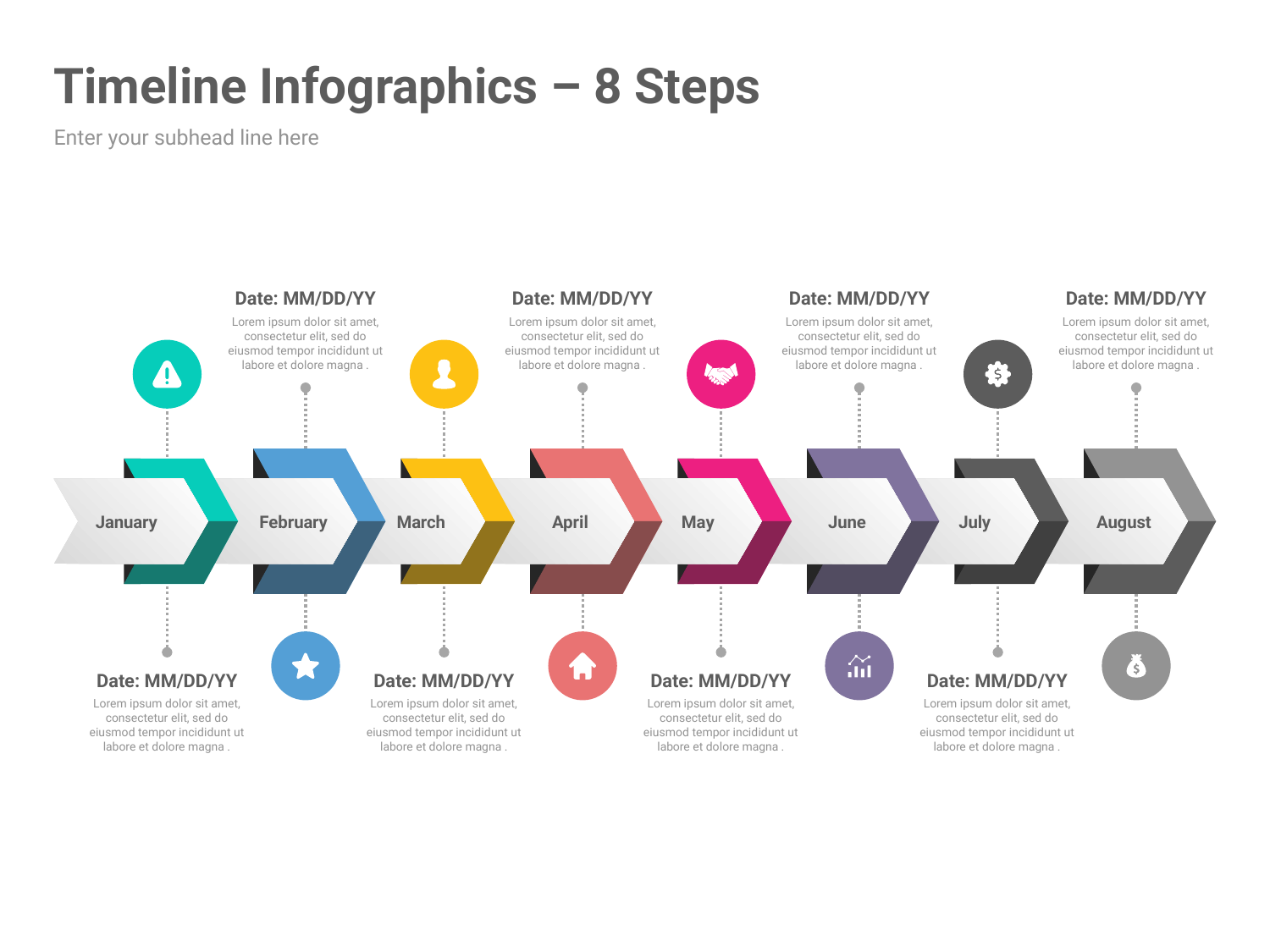

# Timeline Infographics – 8 Steps
Enter your subhead line here
Date: MM/DD/YY
Lorem ipsum dolor sit amet, consectetur elit, sed do eiusmod tempor incididunt ut labore et dolore magna .
Date: MM/DD/YY
Lorem ipsum dolor sit amet, consectetur elit, sed do eiusmod tempor incididunt ut labore et dolore magna .
Date: MM/DD/YY
Lorem ipsum dolor sit amet, consectetur elit, sed do eiusmod tempor incididunt ut labore et dolore magna .
Date: MM/DD/YY
Lorem ipsum dolor sit amet, consectetur elit, sed do eiusmod tempor incididunt ut labore et dolore magna .

January
February
March
April
May
June
July
August

Date: MM/DD/YY
Lorem ipsum dolor sit amet, consectetur elit, sed do eiusmod tempor incididunt ut labore et dolore magna .
Date: MM/DD/YY
Lorem ipsum dolor sit amet, consectetur elit, sed do eiusmod tempor incididunt ut labore et dolore magna .
Date: MM/DD/YY
Lorem ipsum dolor sit amet, consectetur elit, sed do eiusmod tempor incididunt ut labore et dolore magna .
Date: MM/DD/YY
Lorem ipsum dolor sit amet, consectetur elit, sed do eiusmod tempor incididunt ut labore et dolore magna .